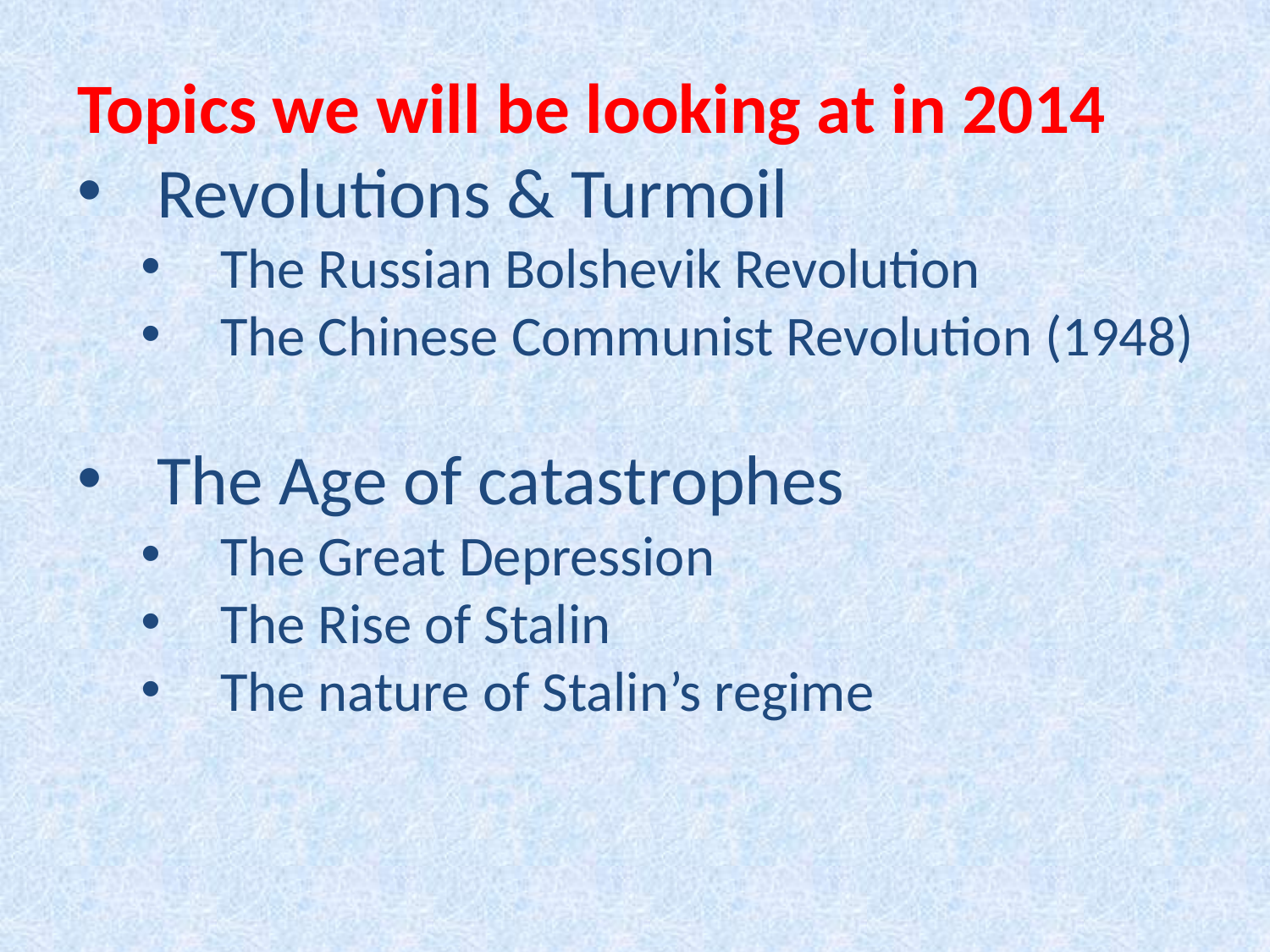

Topics we will be looking at in 2014
Revolutions & Turmoil
The Russian Bolshevik Revolution
The Chinese Communist Revolution (1948)

The Age of catastrophes
The Great Depression
The Rise of Stalin
The nature of Stalin’s regime